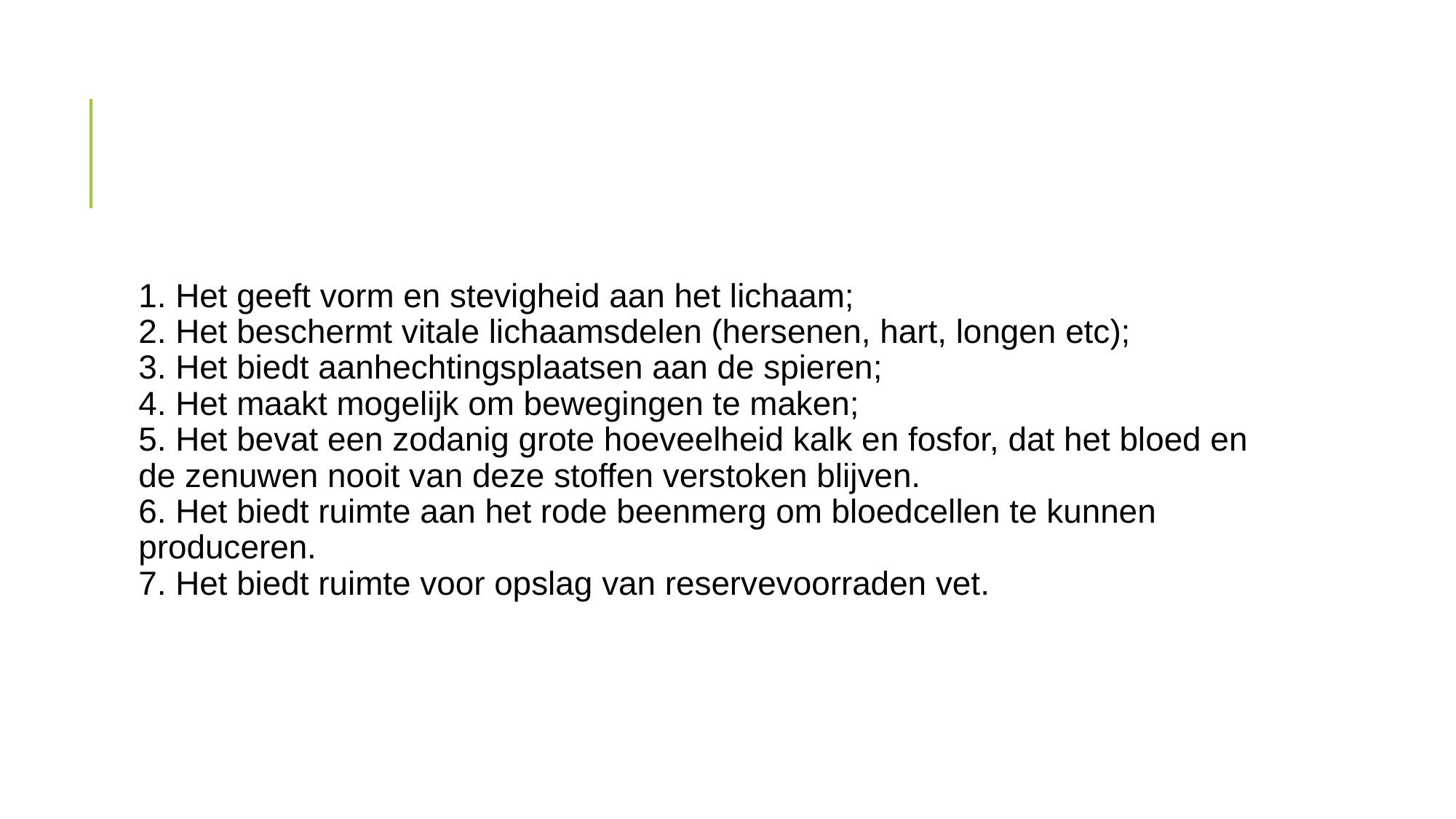

#
1. Het geeft vorm en stevigheid aan het lichaam;
2. Het beschermt vitale lichaamsdelen (hersenen, hart, longen etc);
3. Het biedt aanhechtingsplaatsen aan de spieren;
4. Het maakt mogelijk om bewegingen te maken;
5. Het bevat een zodanig grote hoeveelheid kalk en fosfor, dat het bloed en de zenuwen nooit van deze stoffen verstoken blijven.
6. Het biedt ruimte aan het rode beenmerg om bloedcellen te kunnen produceren.
7. Het biedt ruimte voor opslag van reservevoorraden vet.